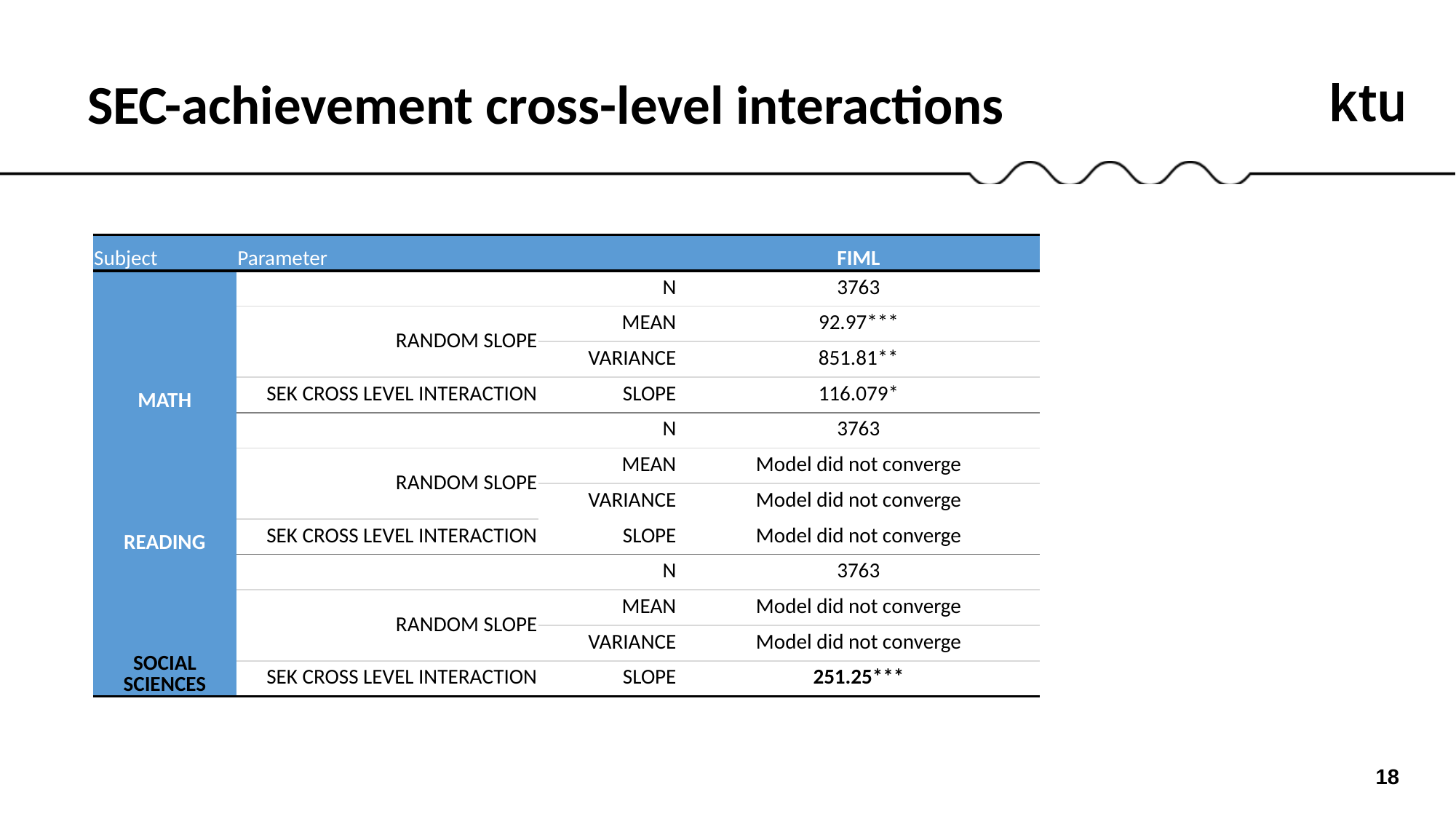

SEC-achievement cross-level interactions
| Subject | Parameter |  | FIML |
| --- | --- | --- | --- |
| MATH |  | N | 3763 |
|  | RANDOM SLOPE | MEAN | 92.97\*\*\* |
|  |  | VARIANCE | 851.81\*\* |
|  | SEK CROSS LEVEL INTERACTION | SLOPE | 116.079\* |
| READING |  | N | 3763 |
|  | RANDOM SLOPE | MEAN | Model did not converge |
|  |  | VARIANCE | Model did not converge |
|  | SEK CROSS LEVEL INTERACTION | SLOPE | Model did not converge |
| SOCIAL SCIENCES |  | N | 3763 |
|  | RANDOM SLOPE | MEAN | Model did not converge |
|  |  | VARIANCE | Model did not converge |
|  | SEK CROSS LEVEL INTERACTION | SLOPE | 251.25\*\*\* |